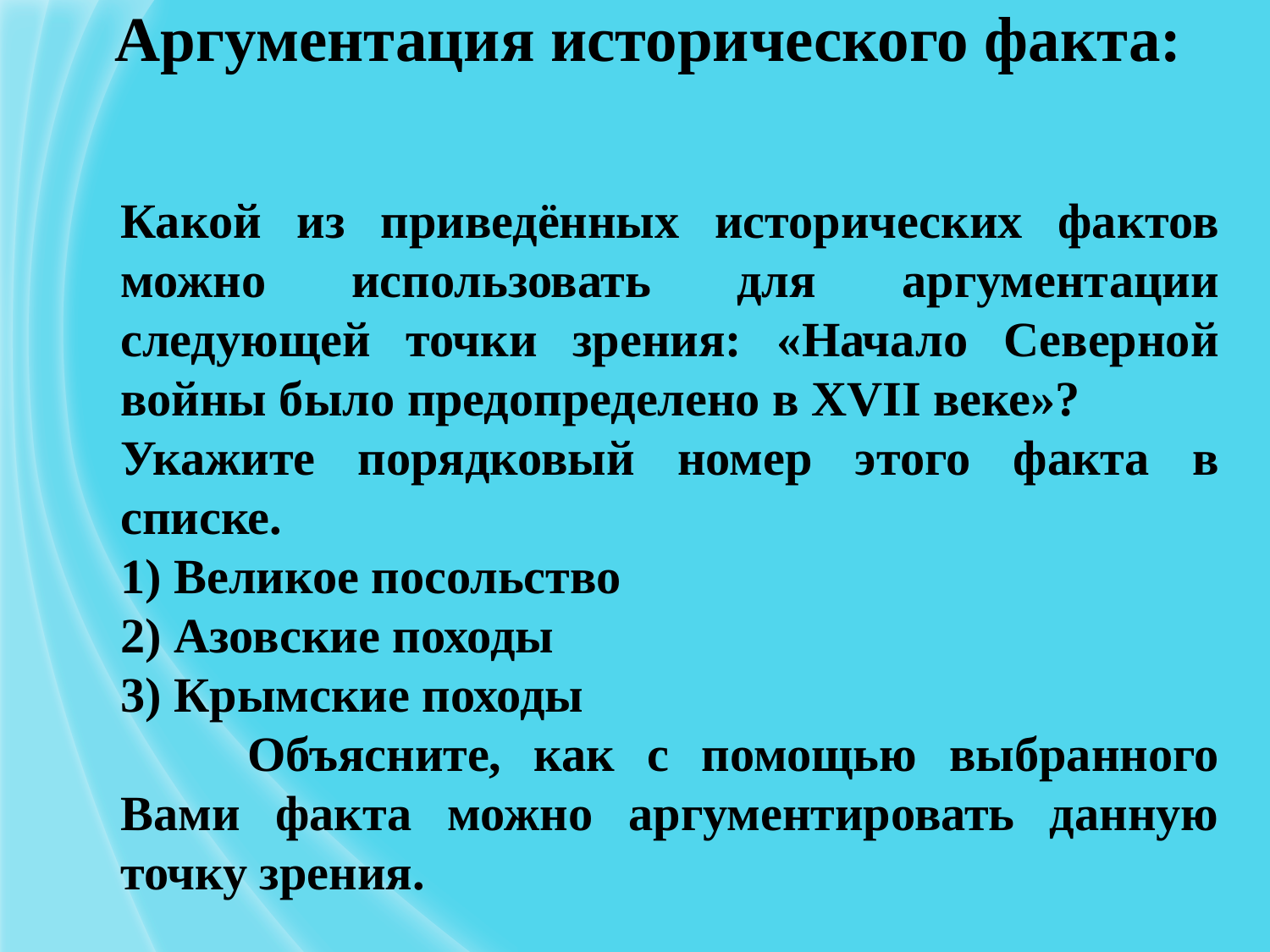

Аргументация исторического факта:

Какой из приведённых исторических фактов можно использовать для аргументации следующей точки зрения: «Начало Северной войны было предопределено в XVII веке»?
Укажите порядковый номер этого факта в списке.
1) Великое посольство
2) Азовские походы
3) Крымские походы
	Объясните, как с помощью выбранного Вами факта можно аргументировать данную точку зрения.